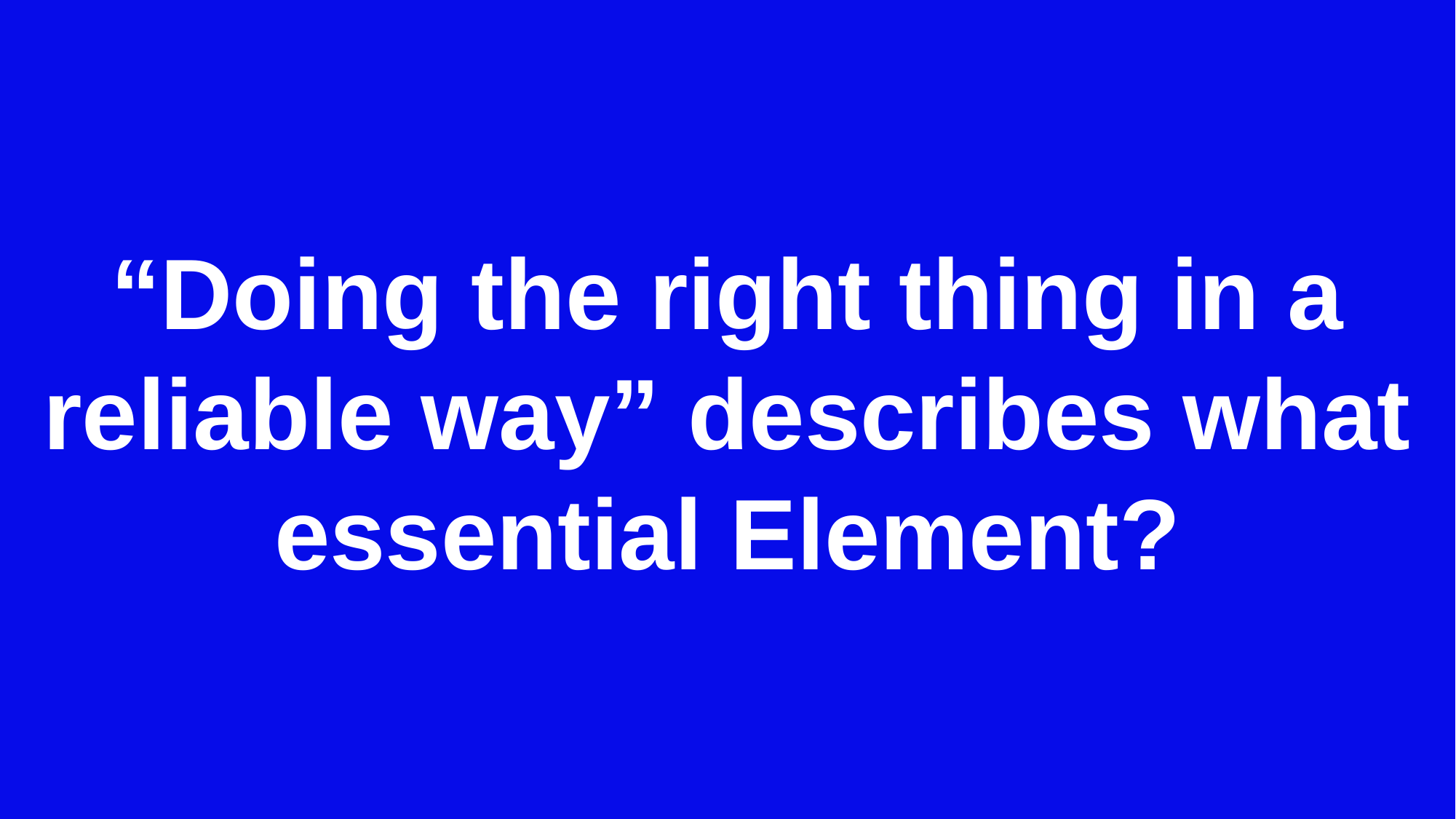

“Doing the right thing in a reliable way” describes what essential Element?